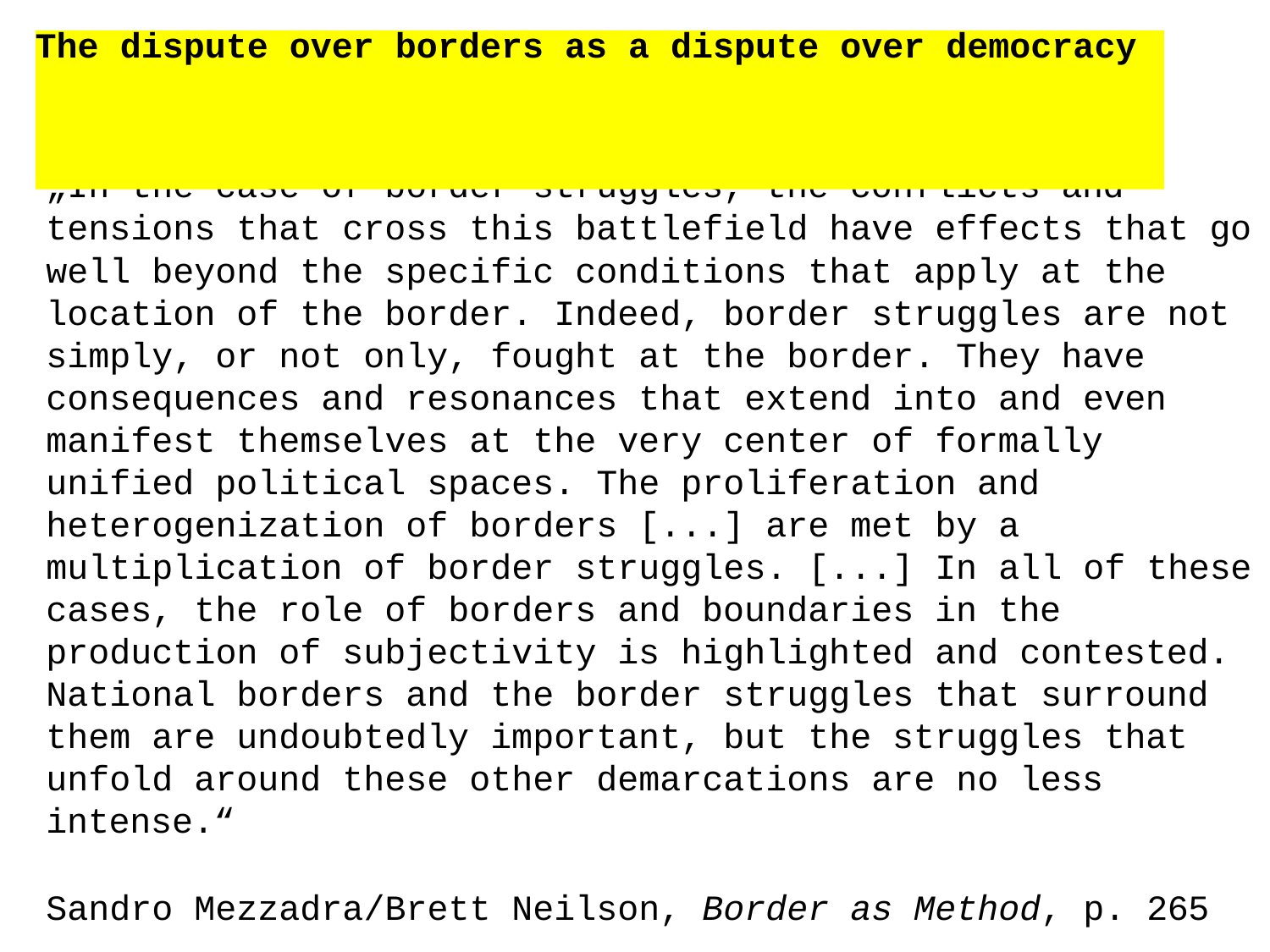

# The dispute over borders as a dispute over democracy
„In the case of border struggles, the conflicts and tensions that cross this battlefield have effects that go well beyond the specific conditions that apply at the location of the border. Indeed, border struggles are not simply, or not only, fought at the border. They have consequences and resonances that extend into and even manifest themselves at the very center of formally unified political spaces. The proliferation and heterogenization of borders [...] are met by a multiplication of border struggles. [...] In all of these cases, the role of borders and boundaries in the production of subjectivity is highlighted and contested.
National borders and the border struggles that surround them are undoubtedly important, but the struggles that unfold around these other demarcations are no less intense.“

Sandro Mezzadra/Brett Neilson, Border as Method, p. 265